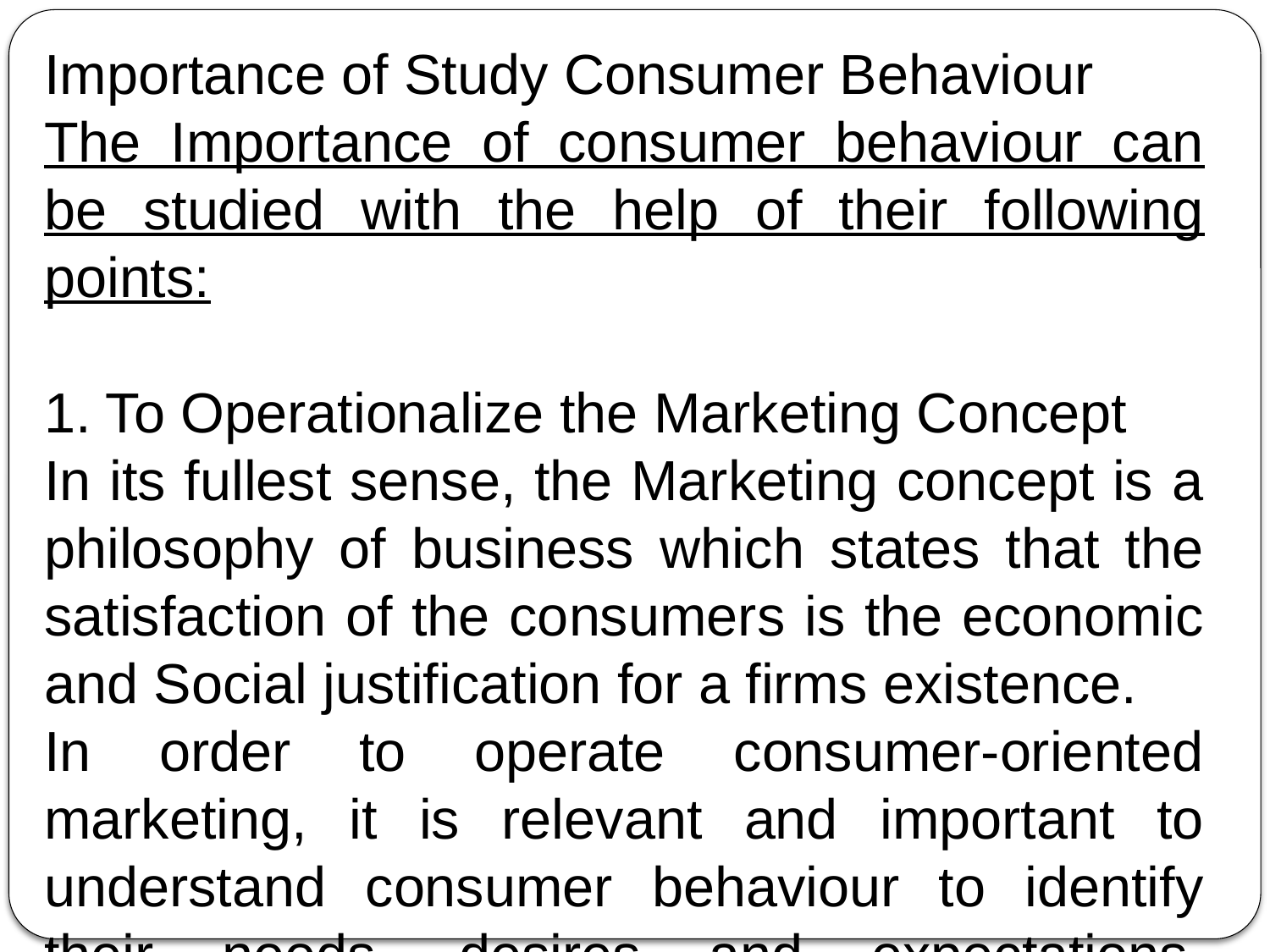

Importance of Study Consumer Behaviour
The Importance of consumer behaviour can be studied with the help of their following points:

1. To Operationalize the Marketing Concept
In its fullest sense, the Marketing concept is a philosophy of business which states that the satisfaction of the consumers is the economic and Social justification for a firms existence.
In order to operate consumer-oriented marketing, it is relevant and important to understand consumer behaviour to identify their needs, desires and expectations.